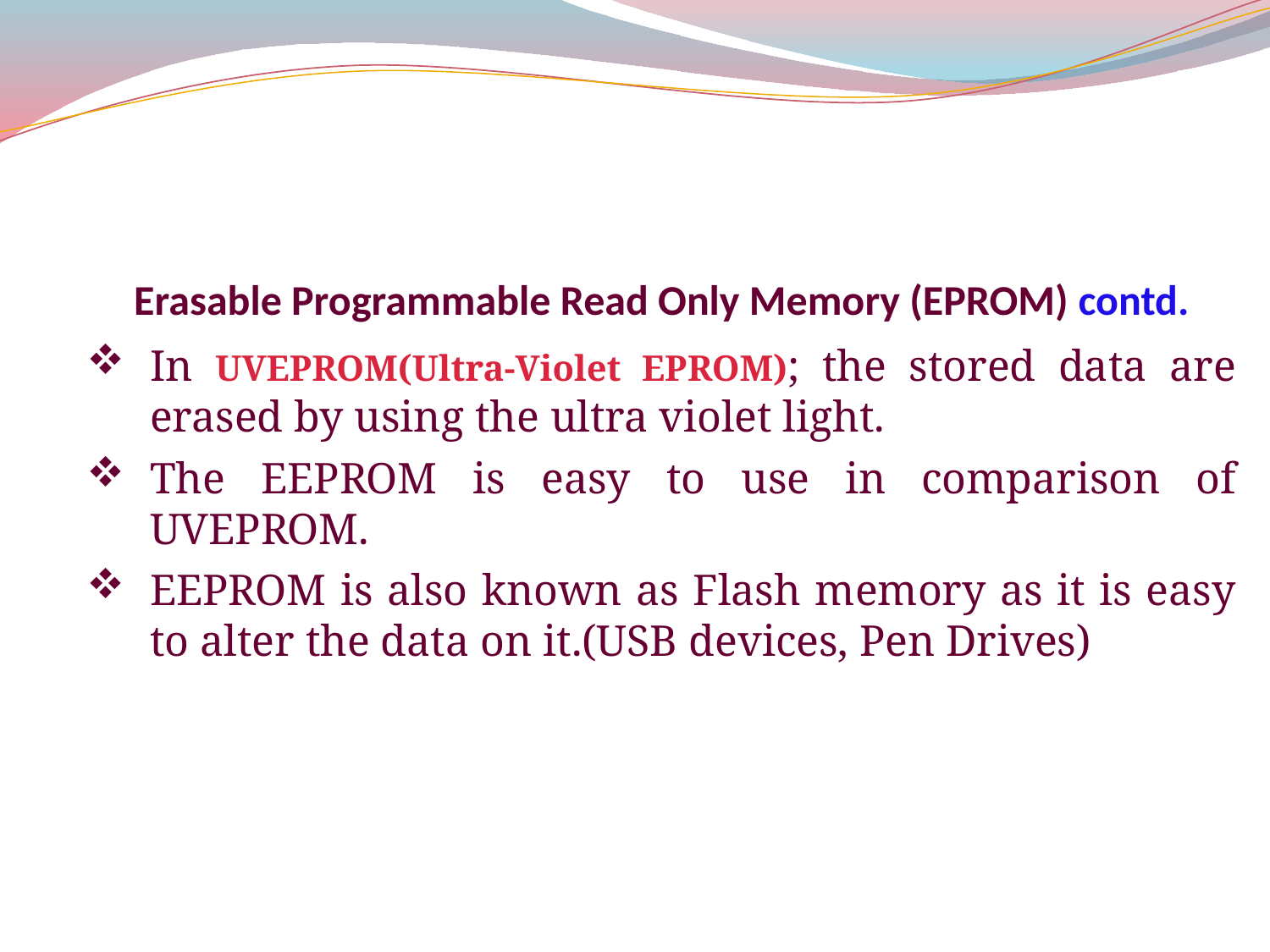

Erasable Programmable Read Only Memory (EPROM) contd.
In UVEPROM(Ultra-Violet EPROM); the stored data are erased by using the ultra violet light.
The EEPROM is easy to use in comparison of UVEPROM.
EEPROM is also known as Flash memory as it is easy to alter the data on it.(USB devices, Pen Drives)